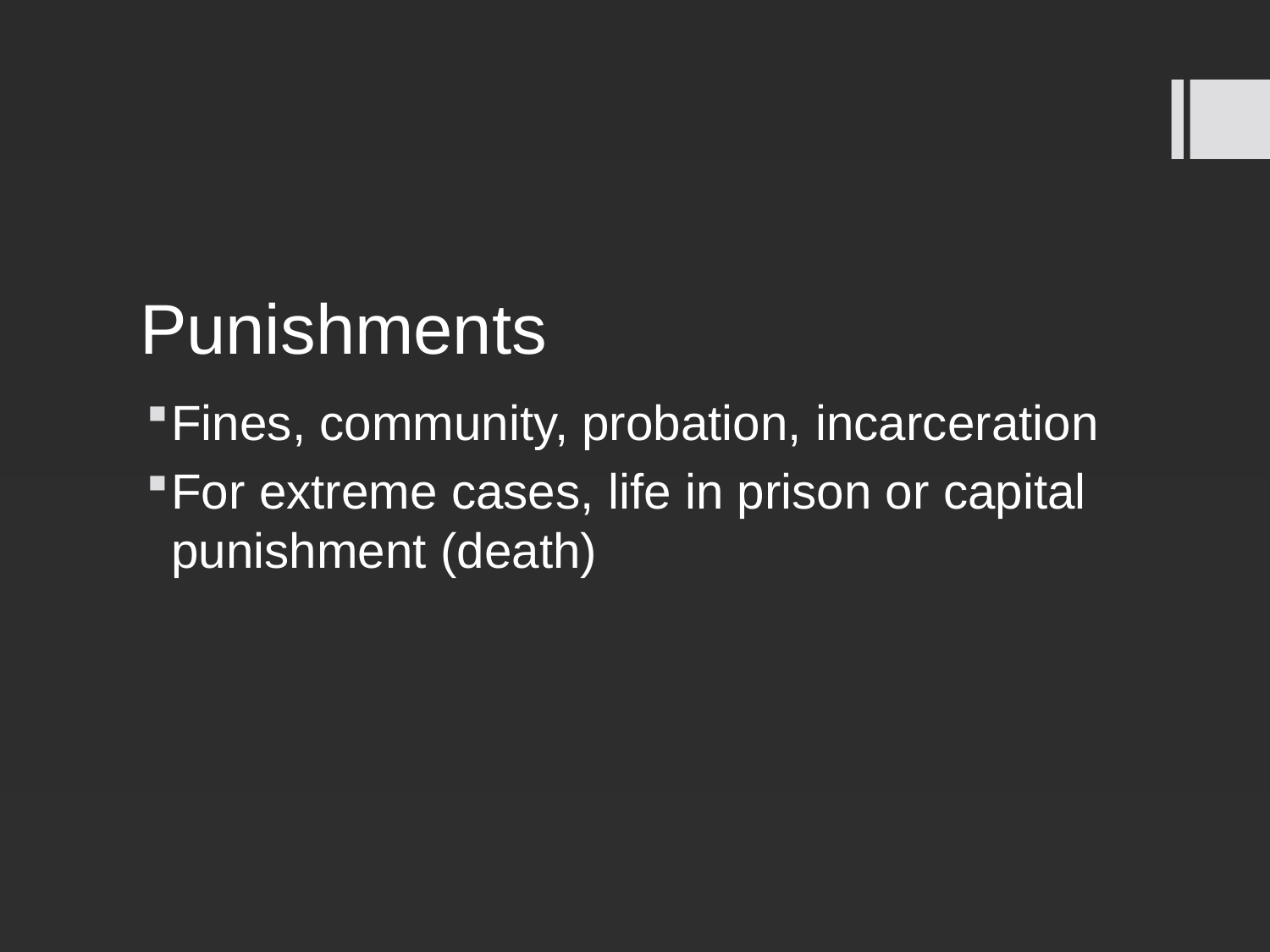

# Punishments
Fines, community, probation, incarceration
For extreme cases, life in prison or capital punishment (death)